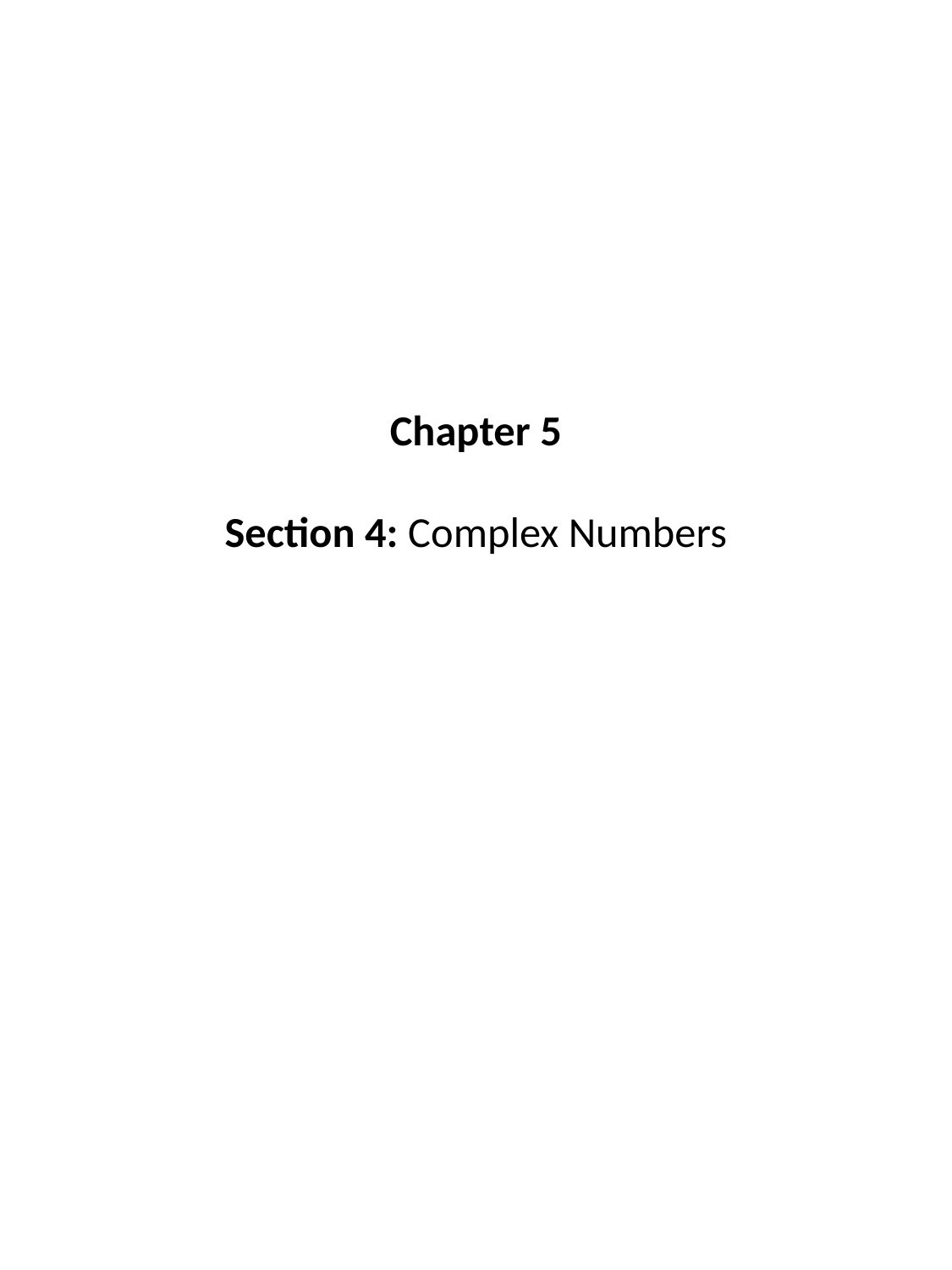

# Chapter 5   Section 4: Complex Numbers